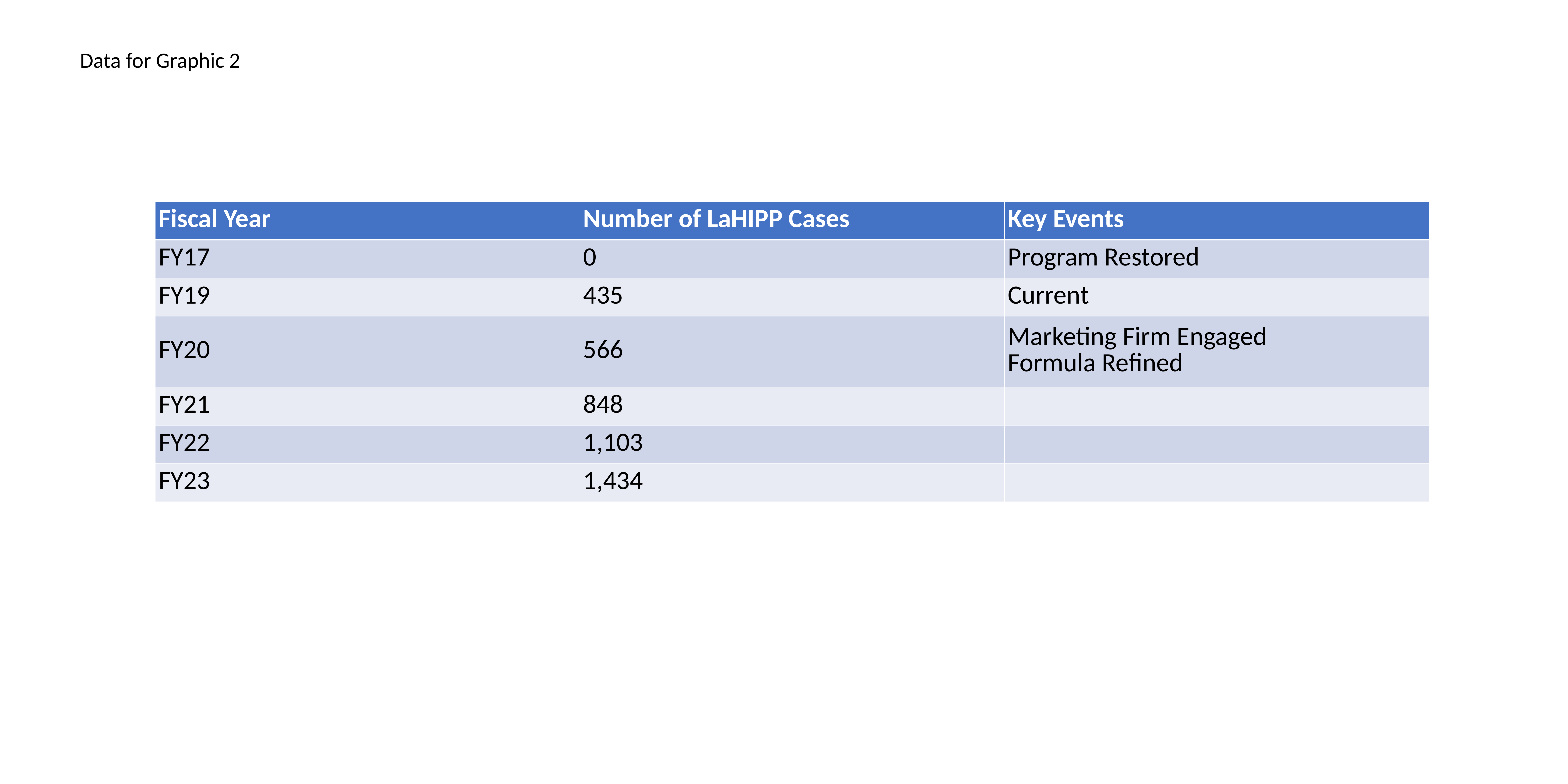

Data for Graphic 2
| Fiscal Year | Number of LaHIPP Cases | Key Events |
| --- | --- | --- |
| FY17 | 0 | Program Restored |
| FY19 | 435 | Current |
| FY20 | 566 | Marketing Firm Engaged Formula Refined |
| FY21 | 848 |  |
| FY22 | 1,103 |  |
| FY23 | 1,434 |  |